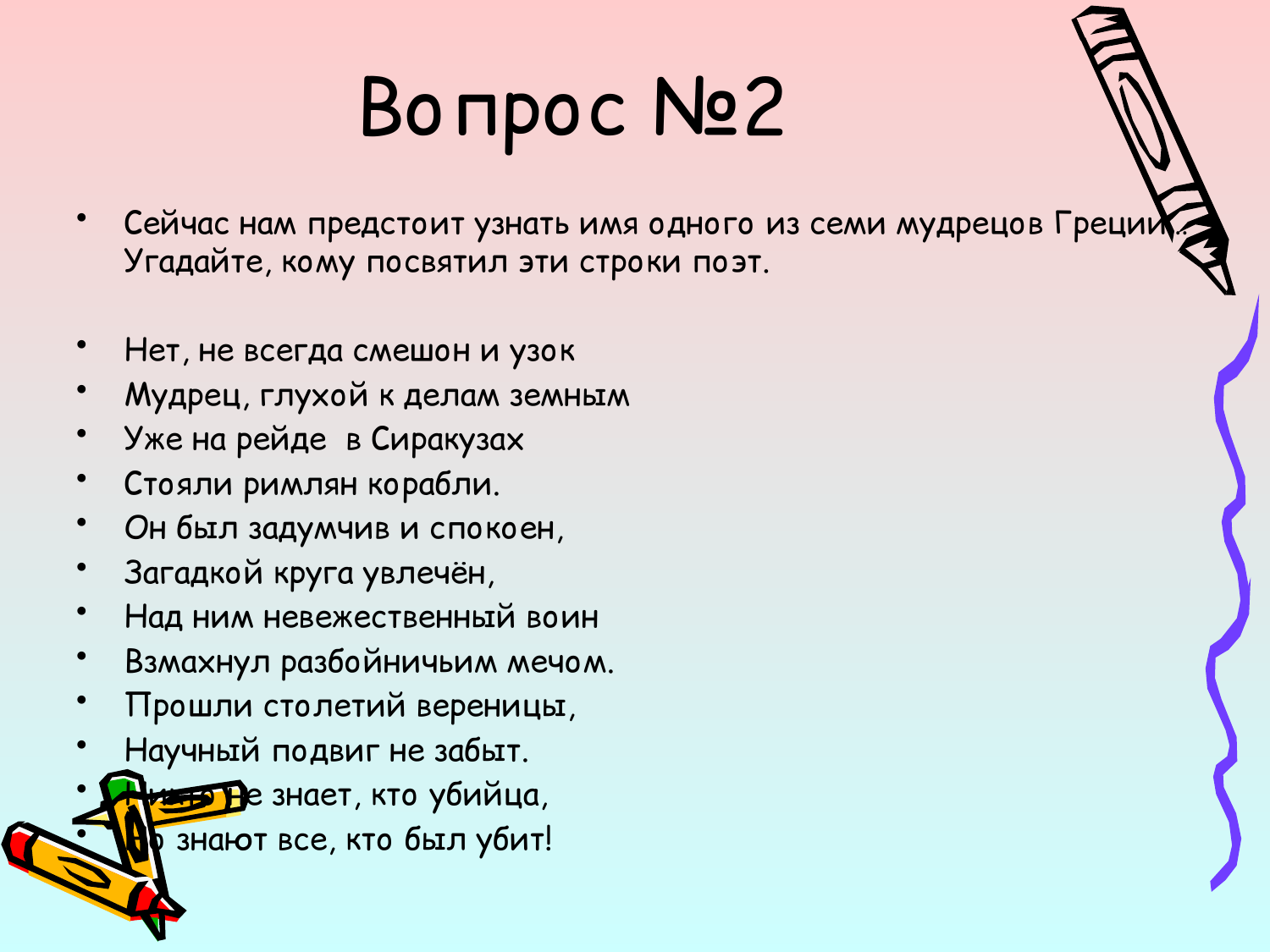

# Вопрос №2
Сейчас нам предстоит узнать имя одного из семи мудрецов Греции…Угадайте, кому посвятил эти строки поэт.

Нет, не всегда смешон и узок
Мудрец, глухой к делам земным
Уже на рейде  в Сиракузах
Стояли римлян корабли.
Он был задумчив и спокоен,
Загадкой круга увлечён,
Над ним невежественный воин
Взмахнул разбойничьим мечом.
Прошли столетий вереницы,
Научный подвиг не забыт.
Никто не знает, кто убийца,
Но знают все, кто был убит!